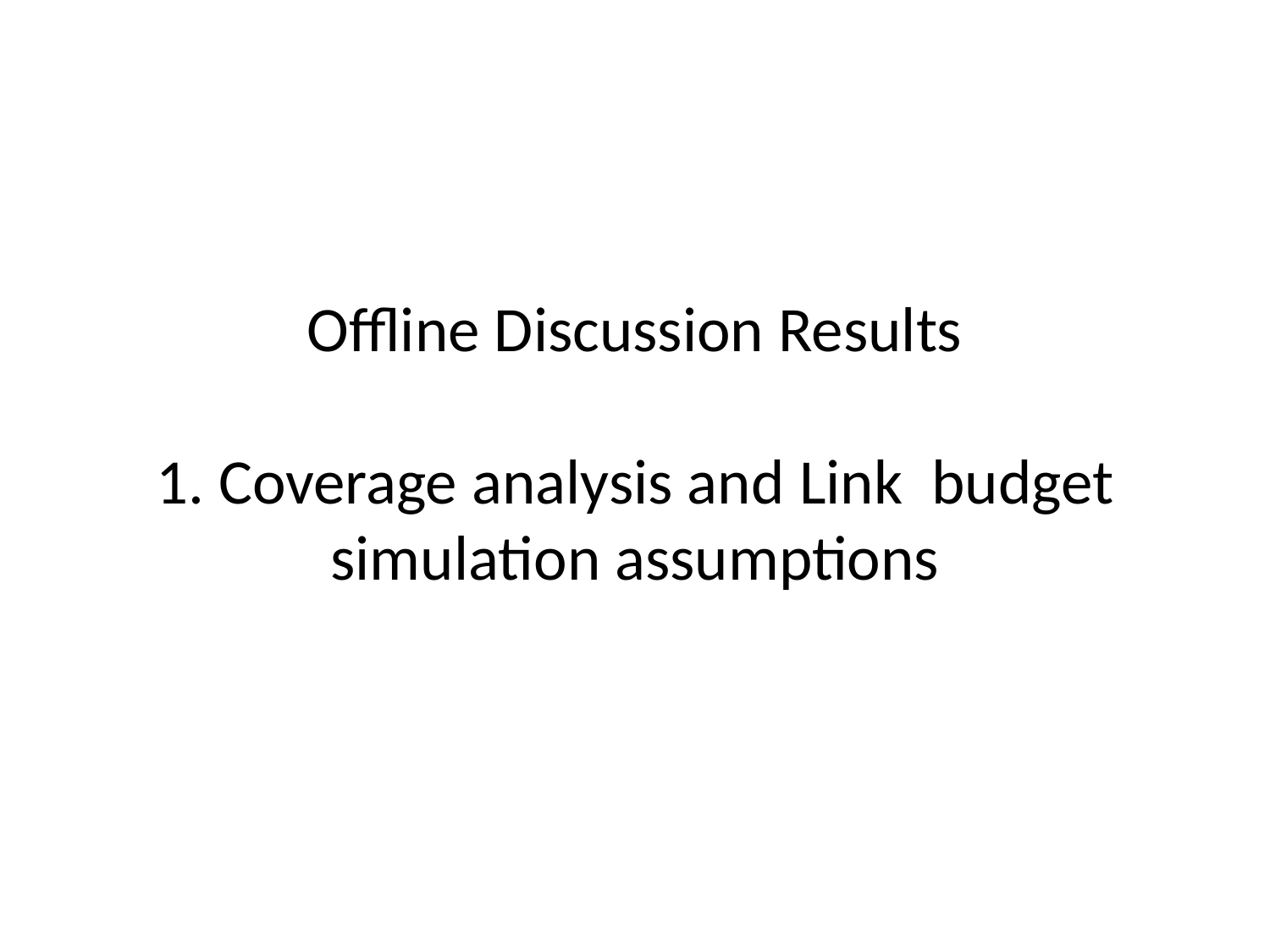

# Offline Discussion Results 1. Coverage analysis and Link  budget simulation assumptions